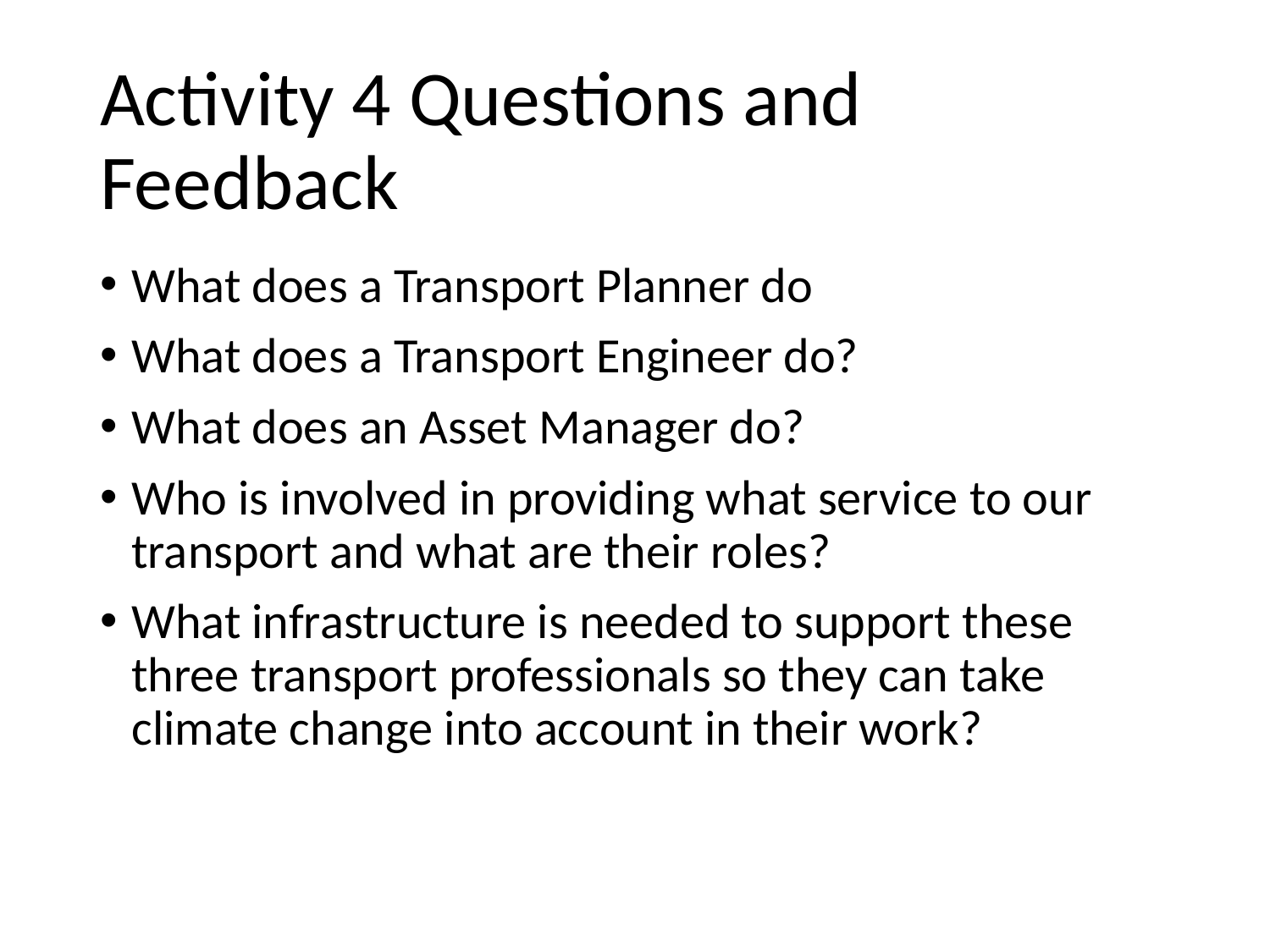

# Activity 4 Questions and Feedback
What does a Transport Planner do
What does a Transport Engineer do?
What does an Asset Manager do?
Who is involved in providing what service to our transport and what are their roles?
What infrastructure is needed to support these three transport professionals so they can take climate change into account in their work?